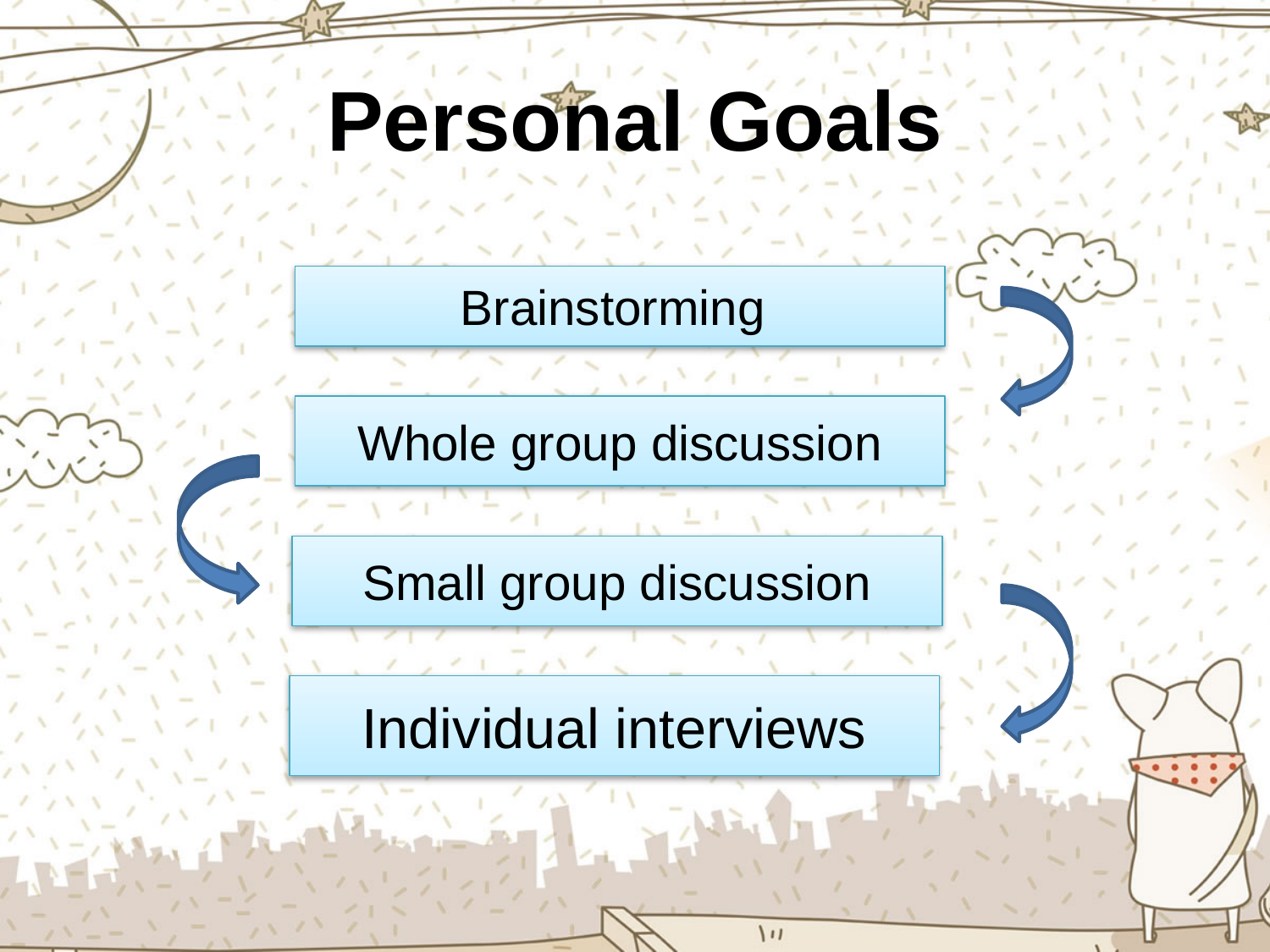

# Personal Goals

Brainstorming

Whole group discussion

Small group discussion

Individual interviews